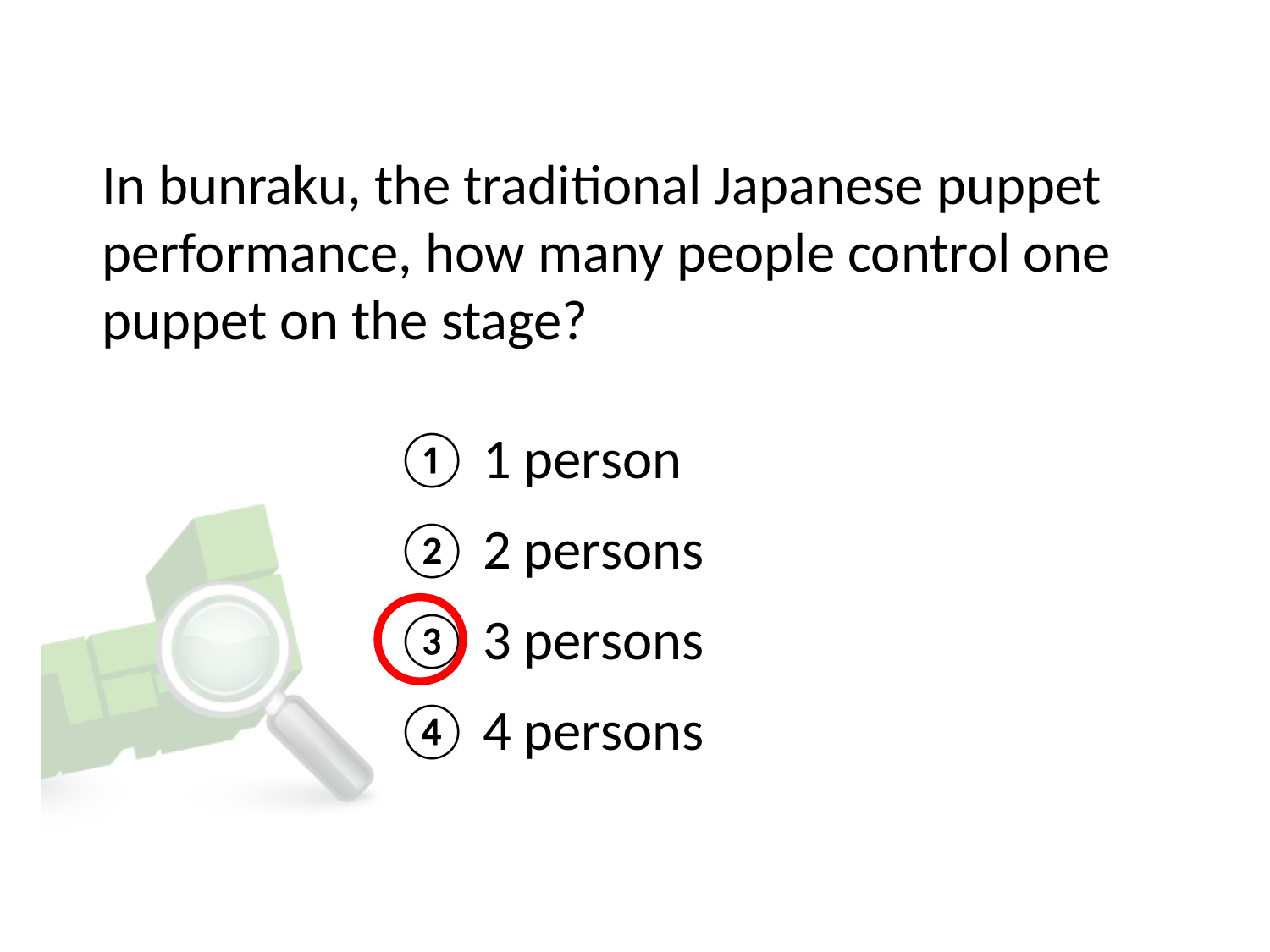

# In bunraku, the traditional Japanese puppet performance, how many people control one puppet on the stage?
① 1 person
② 2 persons
③ 3 persons
④ 4 persons